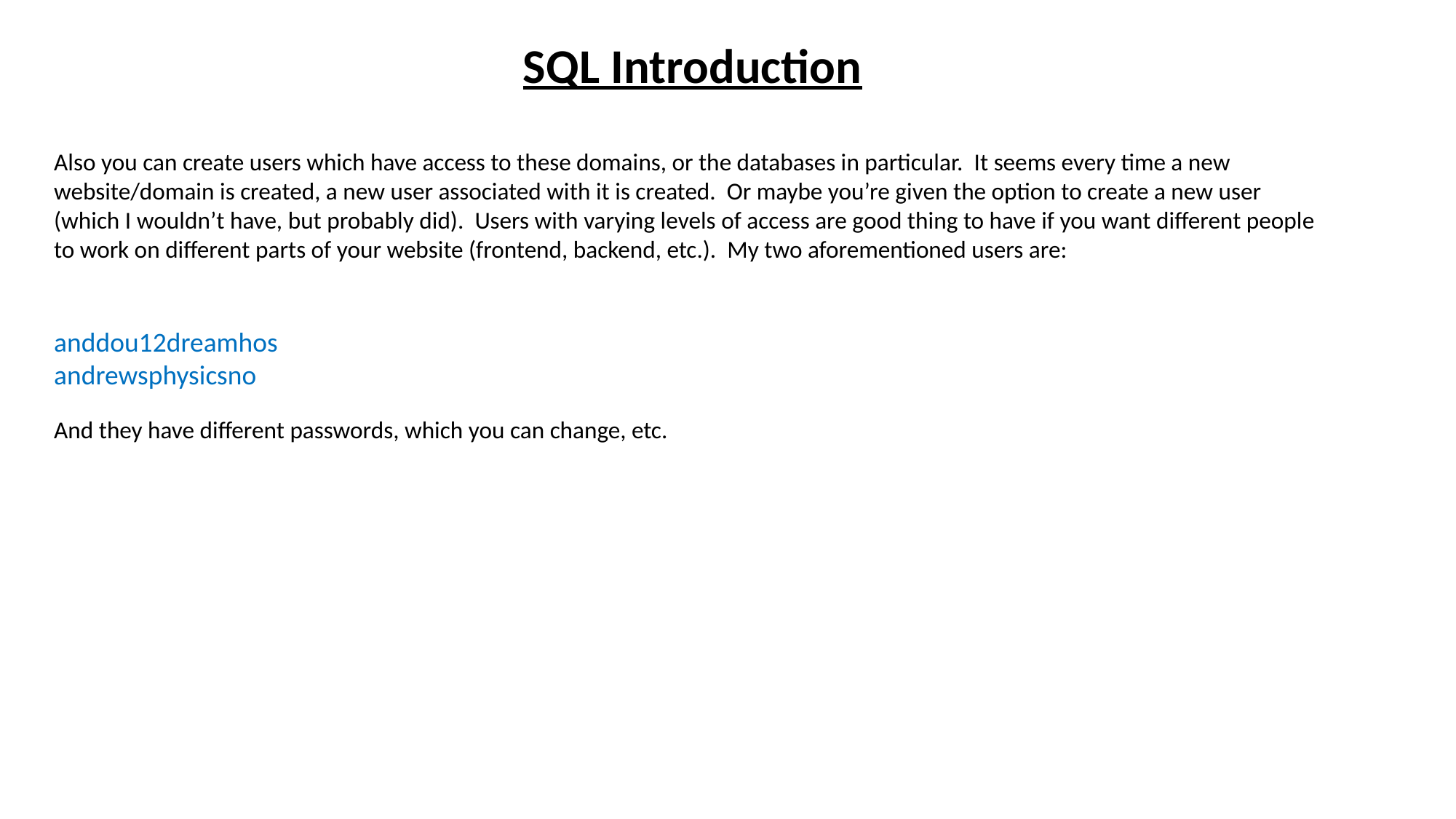

SQL Introduction
Also you can create users which have access to these domains, or the databases in particular.  It seems every time a new website/domain is created, a new user associated with it is created.  Or maybe you’re given the option to create a new user (which I wouldn’t have, but probably did).  Users with varying levels of access are good thing to have if you want different people to work on different parts of your website (frontend, backend, etc.).  My two aforementioned users are:
anddou12dreamhos
andrewsphysicsno
And they have different passwords, which you can change, etc.